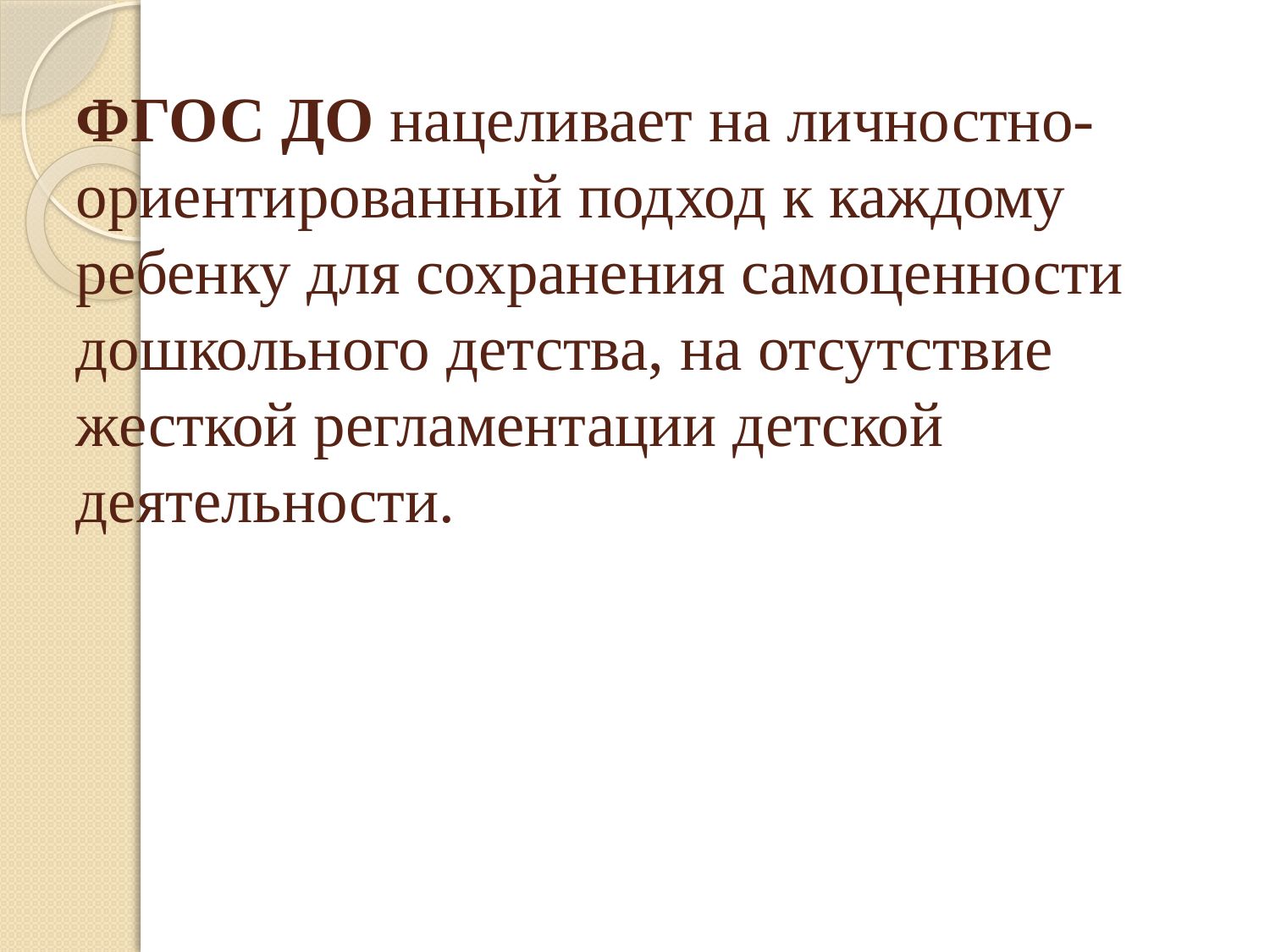

# ФГОС ДО нацеливает на личностно-ориентированный подход к каждому ребенку для сохранения самоценности дошкольного детства, на отсутствие жесткой регламентации детской деятельности.